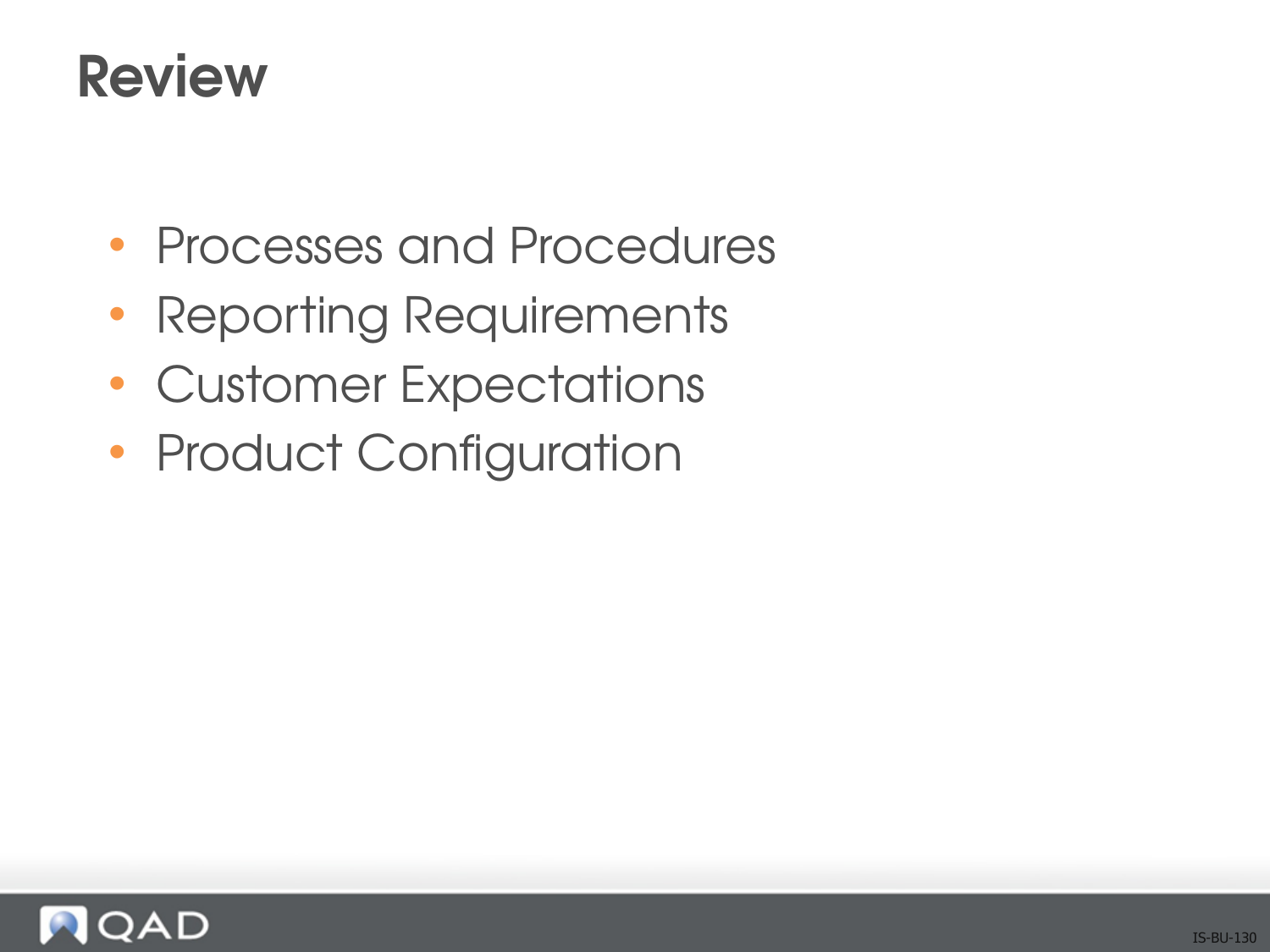

# Review
Processes and Procedures
Reporting Requirements
Customer Expectations
Product Configuration
IS-BU-130